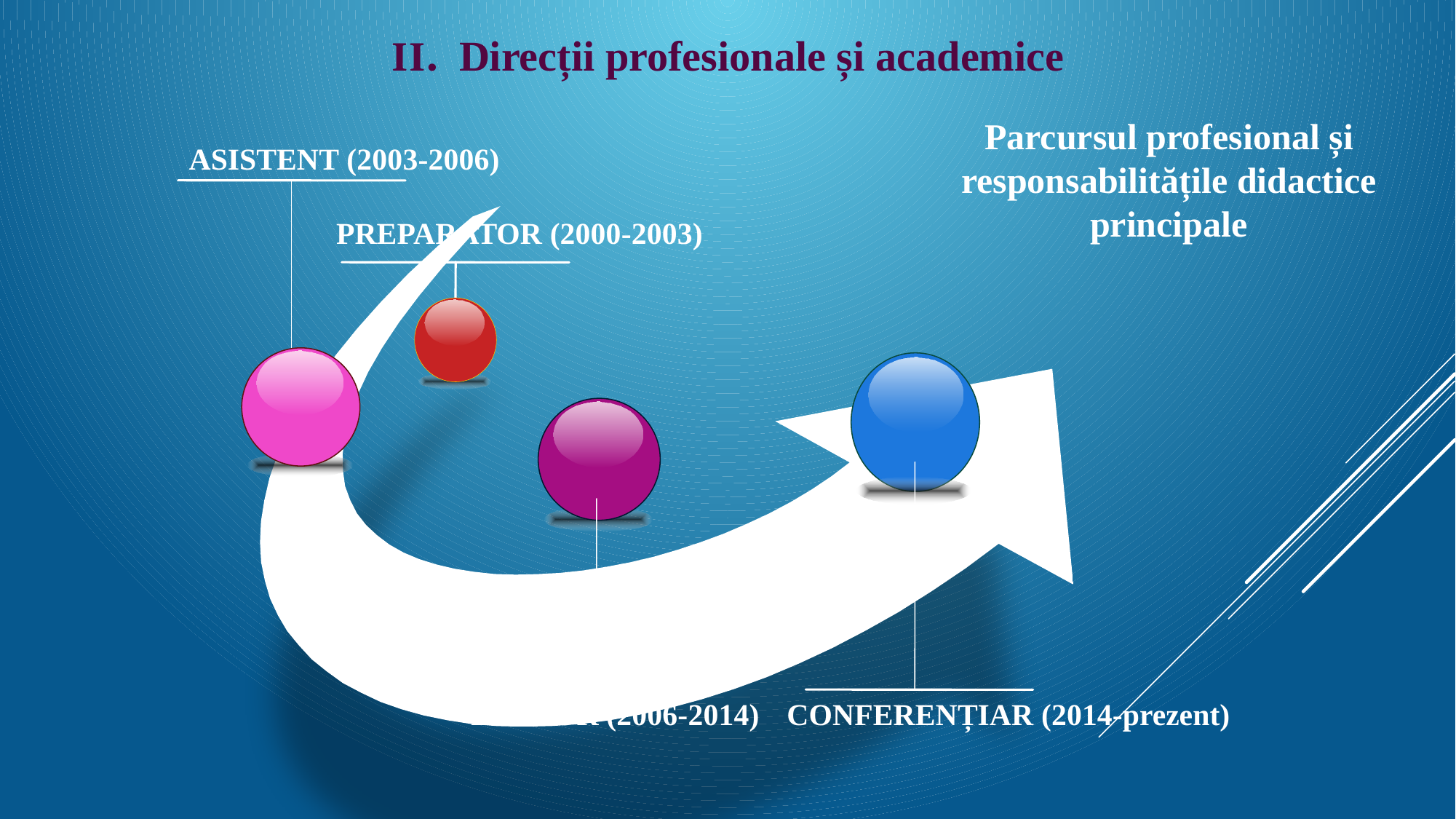

II.  Direcții profesionale și academice
Parcursul profesional și responsabilitățile didactice principale

ASISTENT (2003-2006)

PREPARATOR (2000-2003)

CONFERENȚIAR (2014-prezent)

      LECTOR (2006-2014)